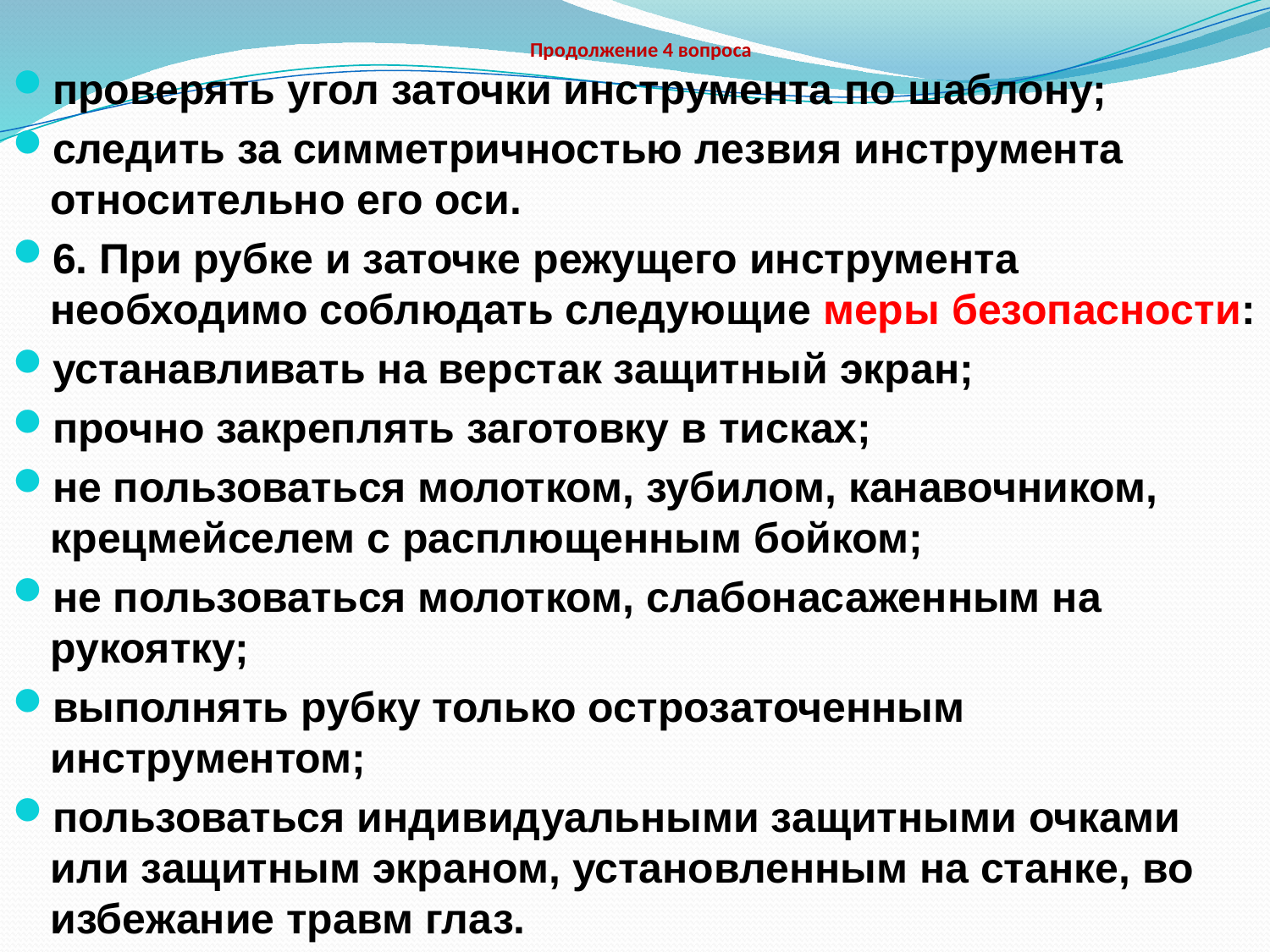

# Продолжение 4 вопроса
проверять угол заточки инструмента по шаблону;
следить за симметричностью лезвия инструмента относительно его оси.
6. При рубке и заточке режущего инструмента необходимо соблюдать следующие меры безопасности:
устанавливать на верстак защитный экран;
прочно закреплять заготовку в тисках;
не пользоваться молотком, зубилом, канавочником, крецмейселем с расплющенным бойком;
не пользоваться молотком, слабонасаженным на рукоятку;
выполнять рубку только острозаточенным инструментом;
пользоваться индивидуальными защитными очками или защитным экраном, установленным на станке, во избежание травм глаз.